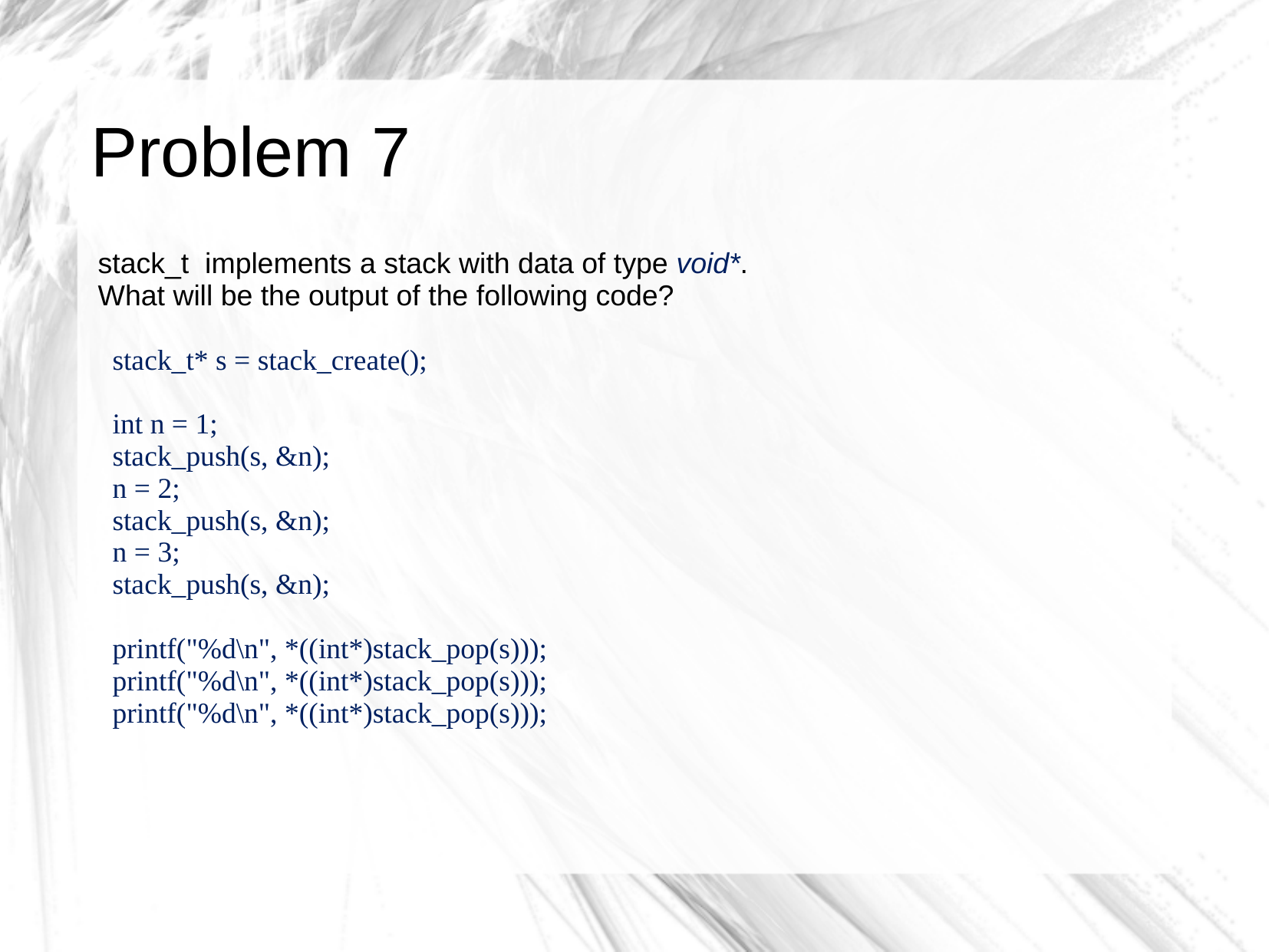

# Problem 7
stack_t  implements a stack with data of type void*.
What will be the output of the following code?

  stack_t* s = stack_create();

  int n = 1;
  stack_push(s, &n);
  n = 2;
  stack_push(s, &n);
  n = 3;
  stack_push(s, &n);

  printf("%d\n", *((int*)stack_pop(s)));
  printf("%d\n", *((int*)stack_pop(s)));
  printf("%d\n", *((int*)stack_pop(s)));